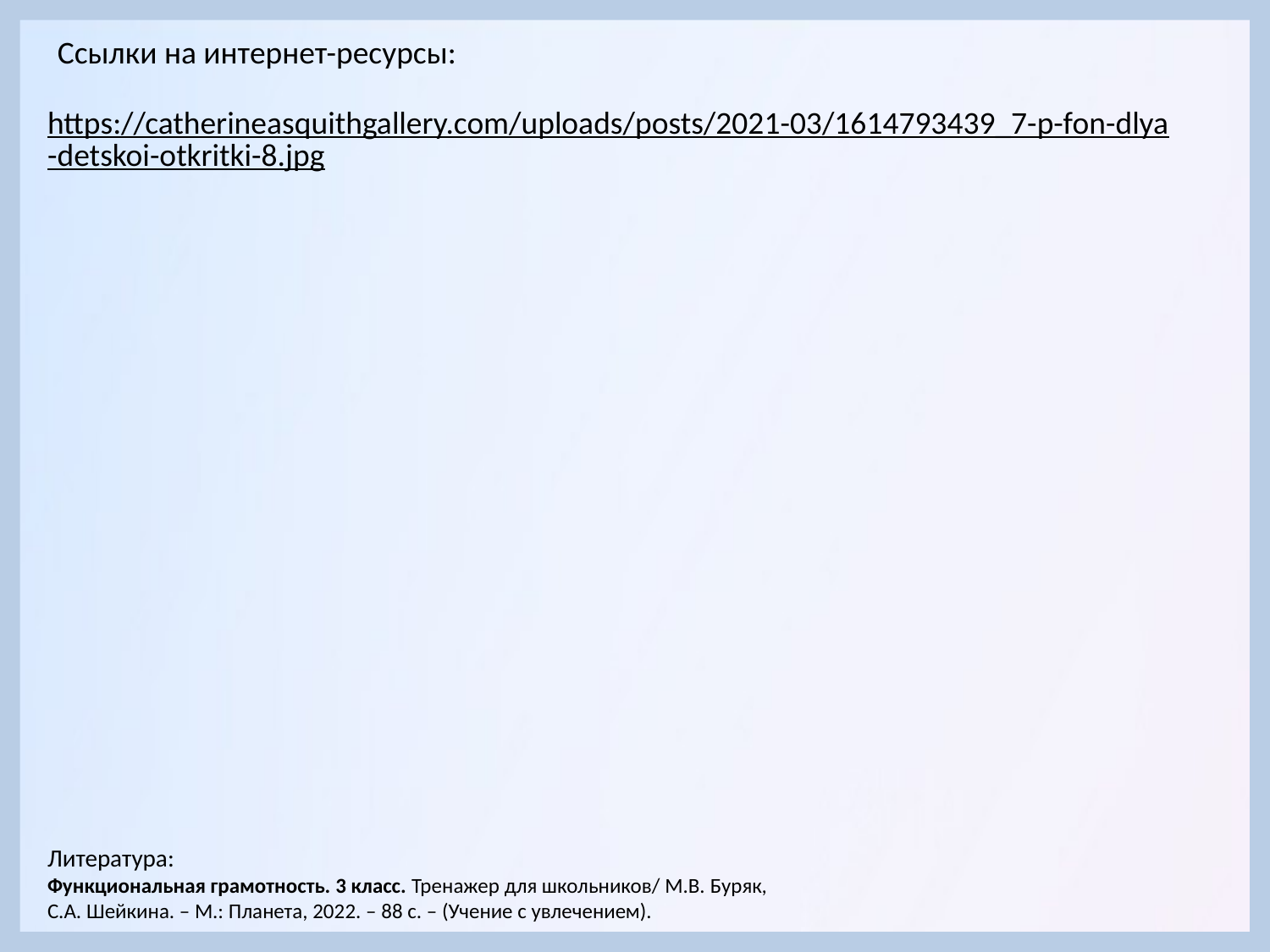

Ссылки на интернет-ресурсы:
https://catherineasquithgallery.com/uploads/posts/2021-03/1614793439_7-p-fon-dlya-detskoi-otkritki-8.jpg
Литература:
Функциональная грамотность. 3 класс. Тренажер для школьников/ М.В. Буряк, С.А. Шейкина. – М.: Планета, 2022. – 88 с. – (Учение с увлечением).